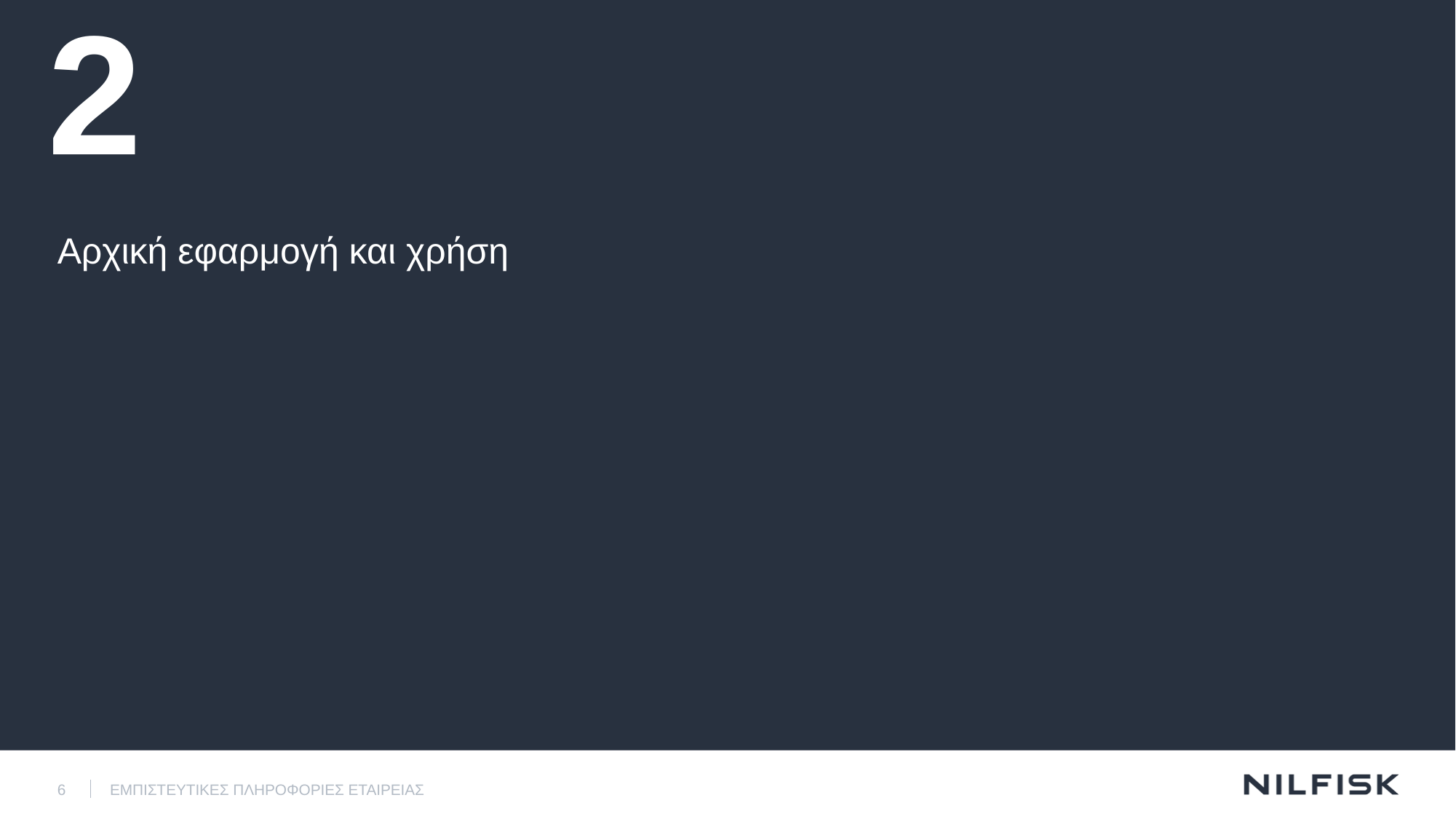

# 2
Αρχική εφαρμογή και χρήση
ΕΜΠΙΣΤΕΥΤΙΚΕΣ ΠΛΗΡΟΦΟΡΙΕΣ ΕΤΑΙΡΕΙΑΣ
6